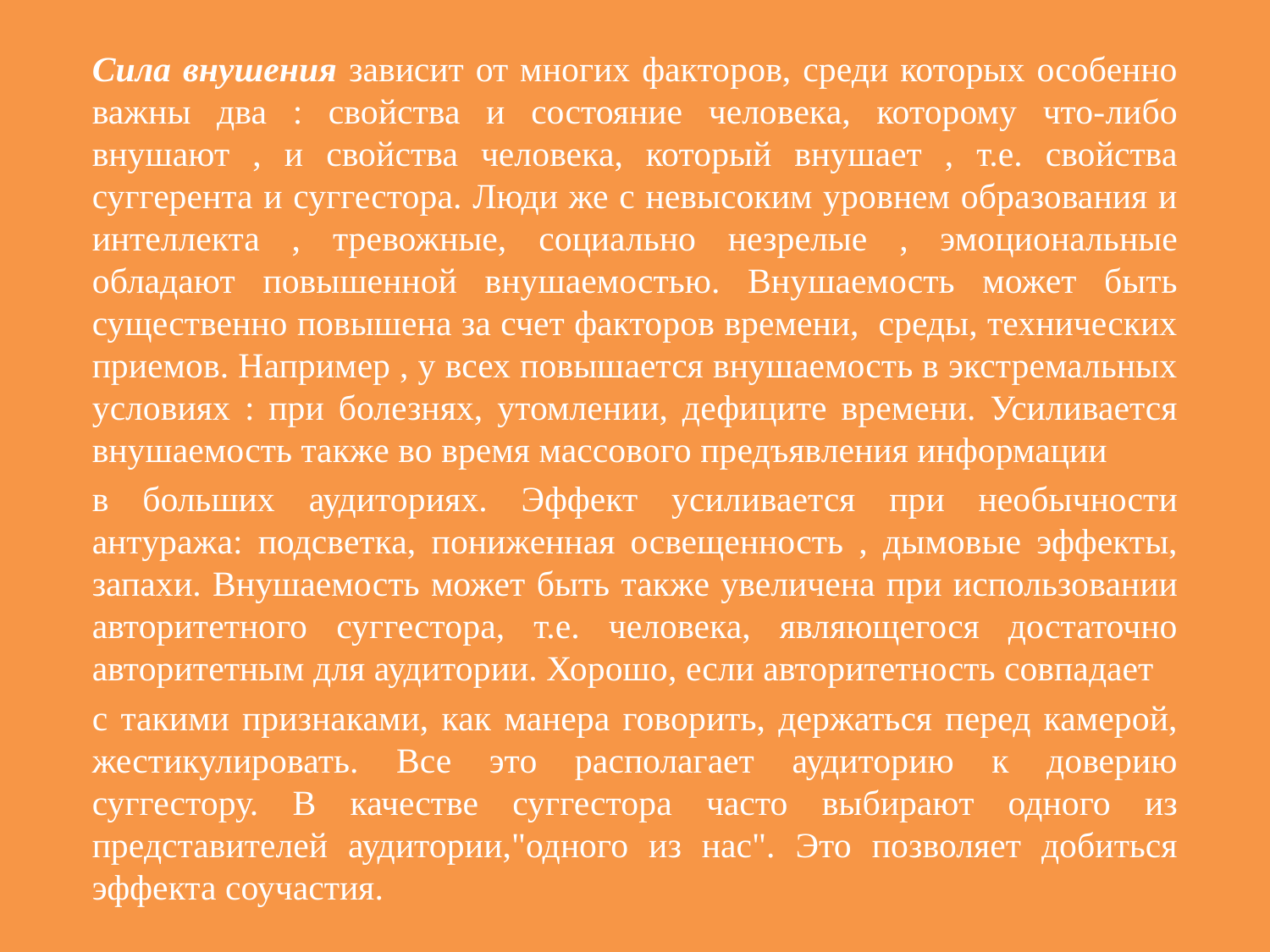

Сила внушения зависит от многих факторов, среди которых особенно важны два : свойства и состояние человека, которому что-либо внушают , и свойства человека, который внушает , т.е. свойства суггерента и суггестора. Люди же с невысоким уровнем образования и интеллекта , тревожные, социально незрелые , эмоциональные обладают повышенной внушаемостью. Внушаемость может быть существенно повышена за счет факторов времени,  среды, технических приемов. Например , у всех повышается внушаемость в экстремальных условиях : при болезнях, утомлении, дефиците времени. Усиливается внушаемость также во время массового предъявления информации
в больших аудиториях. Эффект усиливается при необычности антуража: подсветка, пониженная освещенность , дымовые эффекты, запахи. Внушаемость может быть также увеличена при использовании авторитетного суггестора, т.е. человека, являющегося достаточно авторитетным для аудитории. Хорошо, если авторитетность совпадает
с такими признаками, как манера говорить, держаться перед камерой, жестикулировать. Все это располагает аудиторию к доверию суггестору. В качестве суггестора часто выбирают одного из представителей аудитории,"одного из нас". Это позволяет добиться эффекта соучастия.